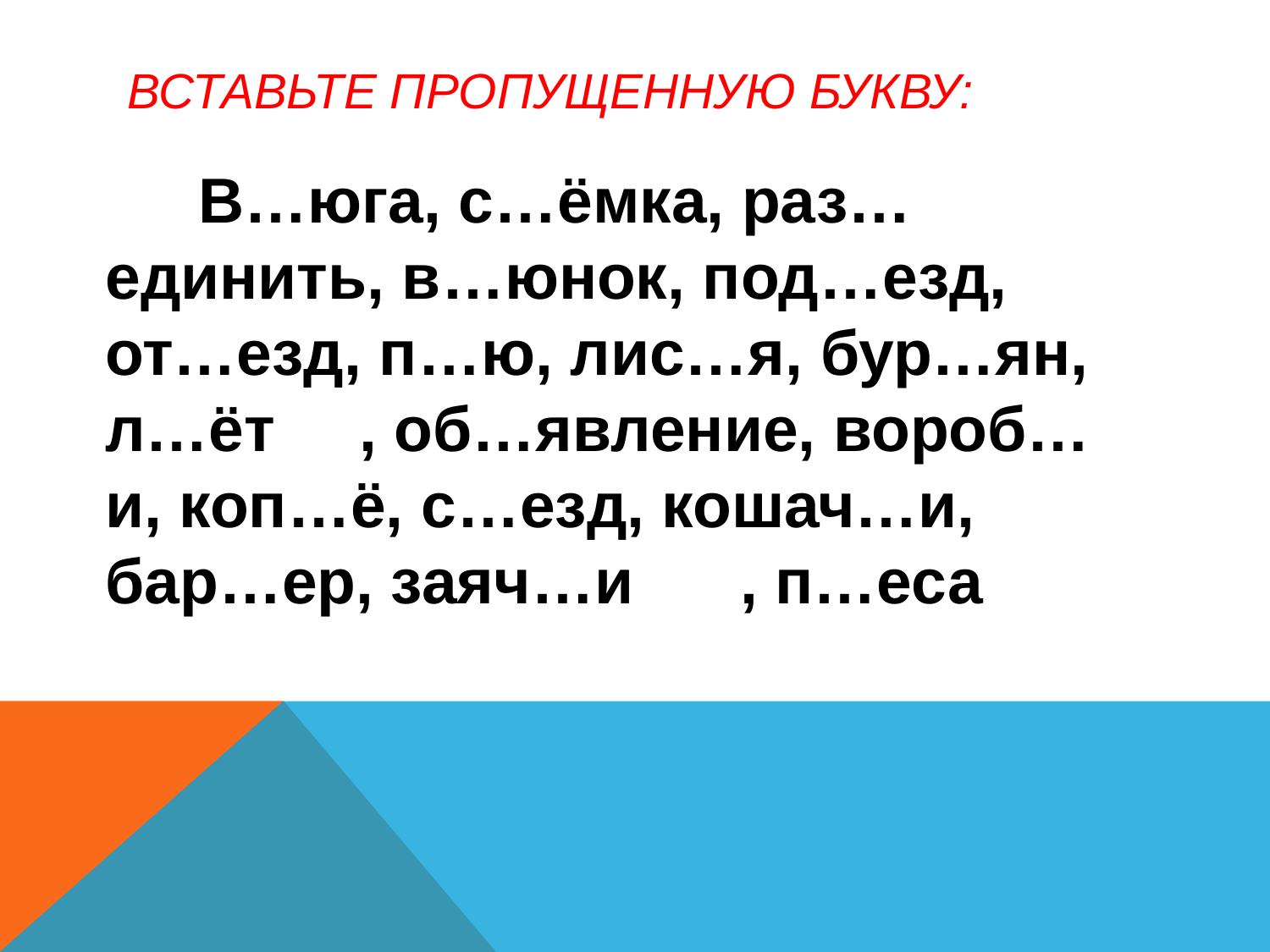

# Вставьте пропущенную букву:
        В…юга, с…ёмка, раз…единить, в…юнок, под…езд, от…езд, п…ю, лис…я, бур…ян, л…ёт	, об…явление, вороб…и, коп…ё, с…езд, кошач…и, бар…ер, заяч…и	, п…еса